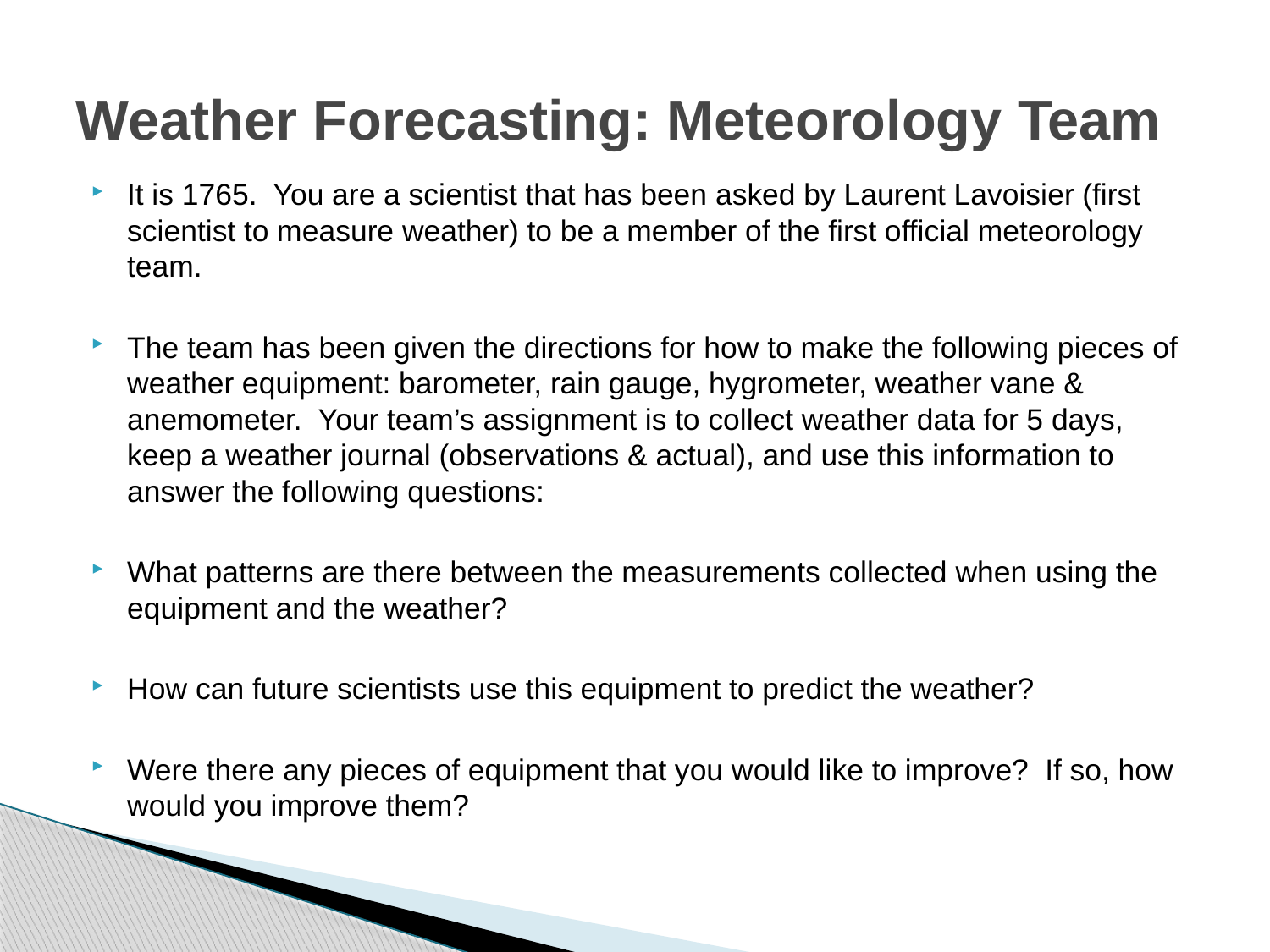

# Weather Forecasting: Meteorology Team
It is 1765.  You are a scientist that has been asked by Laurent Lavoisier (first scientist to measure weather) to be a member of the first official meteorology team.

The team has been given the directions for how to make the following pieces of weather equipment: barometer, rain gauge, hygrometer, weather vane & anemometer.  Your team’s assignment is to collect weather data for 5 days, keep a weather journal (observations & actual), and use this information to answer the following questions:

What patterns are there between the measurements collected when using the equipment and the weather?

How can future scientists use this equipment to predict the weather?

Were there any pieces of equipment that you would like to improve?  If so, how would you improve them?